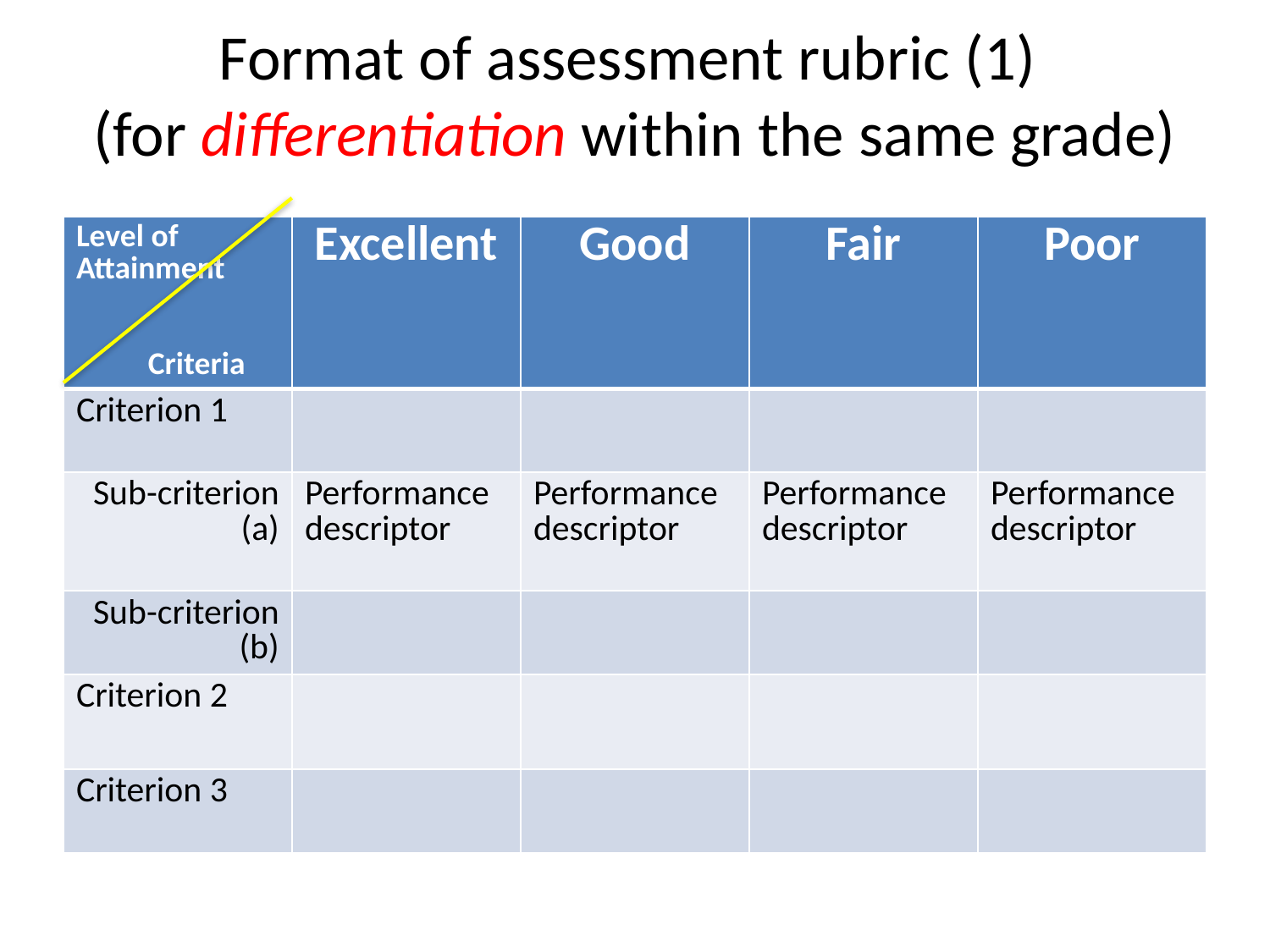

# Format of assessment rubric (1) (for differentiation within the same grade)
| Level of Attainment Criteria | Excellent | Good | Fair | Poor |
| --- | --- | --- | --- | --- |
| Criterion 1 |  |  |  |  |
| Sub-criterion (a) | Performance descriptor | Performance descriptor | Performance descriptor | Performance descriptor |
| Sub-criterion (b) |  |  |  |  |
| Criterion 2 |  |  |  |  |
| Criterion 3 |  |  |  |  |